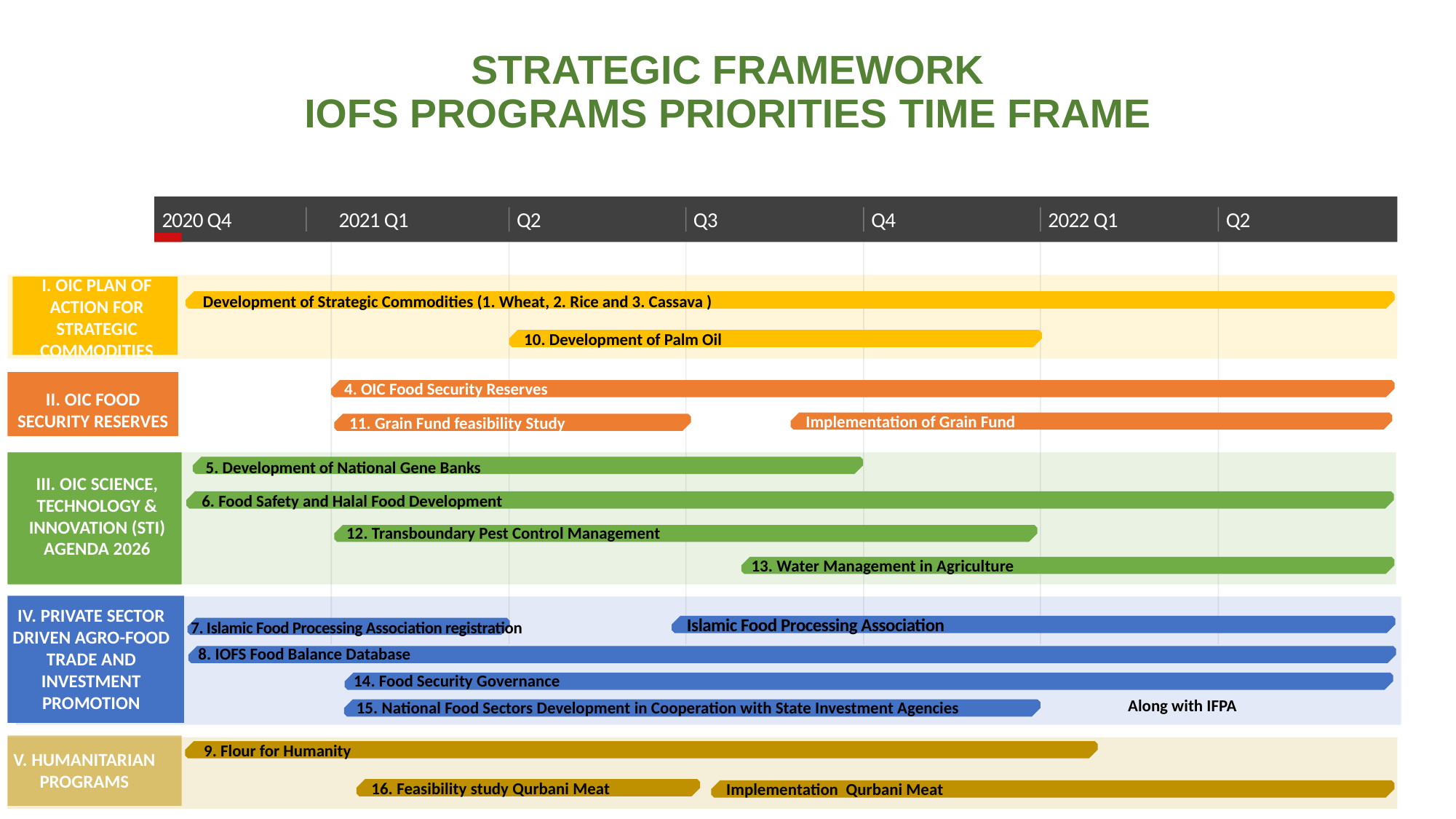

543 days
825 days
160.4 wks
107.4 wks
134 wks

# STRATEGIC FRAMEWORK IOFS PROGRAMS PRIORITIES TIME FRAME

2020 Q4
2021 Q1
Q2
Q3
Q4
2022 Q1
Q2

I. OIC PLAN OF ACTION FOR STRATEGIC COMMODITIES

Development of Strategic Commodities (1. Wheat, 2. Rice and 3. Cassava )

10. Development of Palm Oil
Nov 2 - Nov 30

II. OIC FOOD SECURITY RESERVES
4. OIC Food Security Reserves

Nov 1 - Dec 31

Implementation of Grain Fund
11. Grain Fund feasibility Study
Nov 2 - Nov 24

Nov 3 - Nov 27

III. OIC SCIENCE, TECHNOLOGY & INNOVATION (STI) AGENDA 2026
5. Development of National Gene Banks

Nov 4 - Nov 30
6. Food Safety and Halal Food Development

Nov 5 - Nov 25

12. Transboundary Pest Control Management

Nov 6 - Jun 1
13. Water Management in Agriculture

IV. PRIVATE SECTOR DRIVEN AGRO-FOOD TRADE AND INVESTMENT PROMOTION

n
2020
Islamic Food Processing Association
7. Islamic Food Processing Association registration

2024
8. IOFS Food Balance Database

14. Food Security Governance

Today
Along with IFPA
15. National Food Sectors Development in Cooperation with State Investment Agencies

V. HUMANITARIAN PROGRAMS

9. Flour for Humanity

16. Feasibility study Qurbani Meat
Implementation  Qurbani Meat